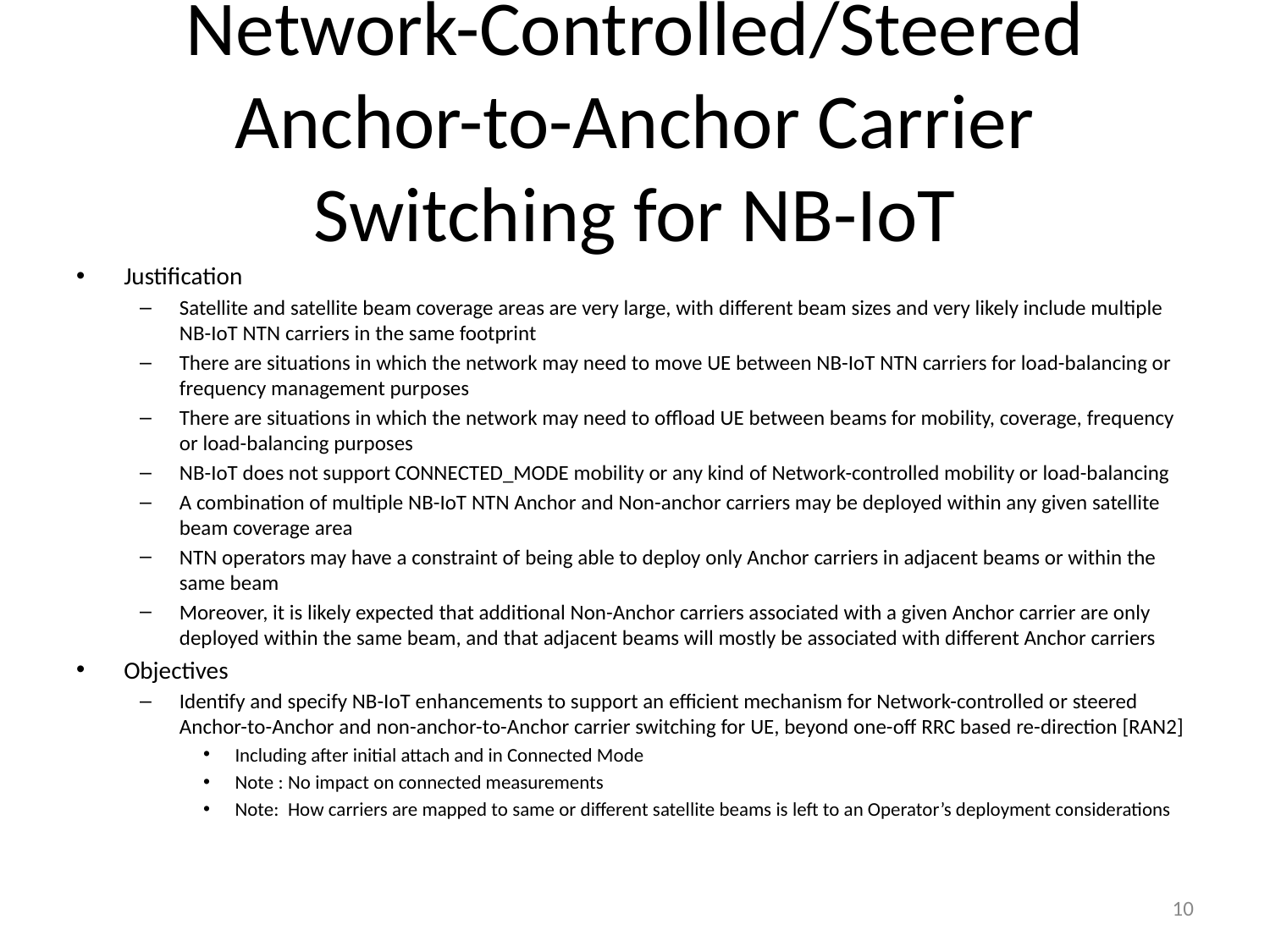

# Network-Controlled/Steered Anchor-to-Anchor Carrier Switching for NB-IoT
Justification
Satellite and satellite beam coverage areas are very large, with different beam sizes and very likely include multiple  NB-IoT NTN carriers in the same footprint
There are situations in which the network may need to move UE between NB-IoT NTN carriers for load-balancing or frequency management purposes
There are situations in which the network may need to offload UE between beams for mobility, coverage, frequency or load-balancing purposes
NB-IoT does not support CONNECTED_MODE mobility or any kind of Network-controlled mobility or load-balancing
A combination of multiple NB-IoT NTN Anchor and Non-anchor carriers may be deployed within any given satellite beam coverage area
NTN operators may have a constraint of being able to deploy only Anchor carriers in adjacent beams or within the same beam
Moreover, it is likely expected that additional Non-Anchor carriers associated with a given Anchor carrier are only deployed within the same beam, and that adjacent beams will mostly be associated with different Anchor carriers
Objectives
Identify and specify NB-IoT enhancements to support an efficient mechanism for Network-controlled or steered Anchor-to-Anchor and non-anchor-to-Anchor carrier switching for UE, beyond one-off RRC based re-direction [RAN2]
Including after initial attach and in Connected Mode
Note : No impact on connected measurements
Note:  How carriers are mapped to same or different satellite beams is left to an Operator’s deployment considerations
10